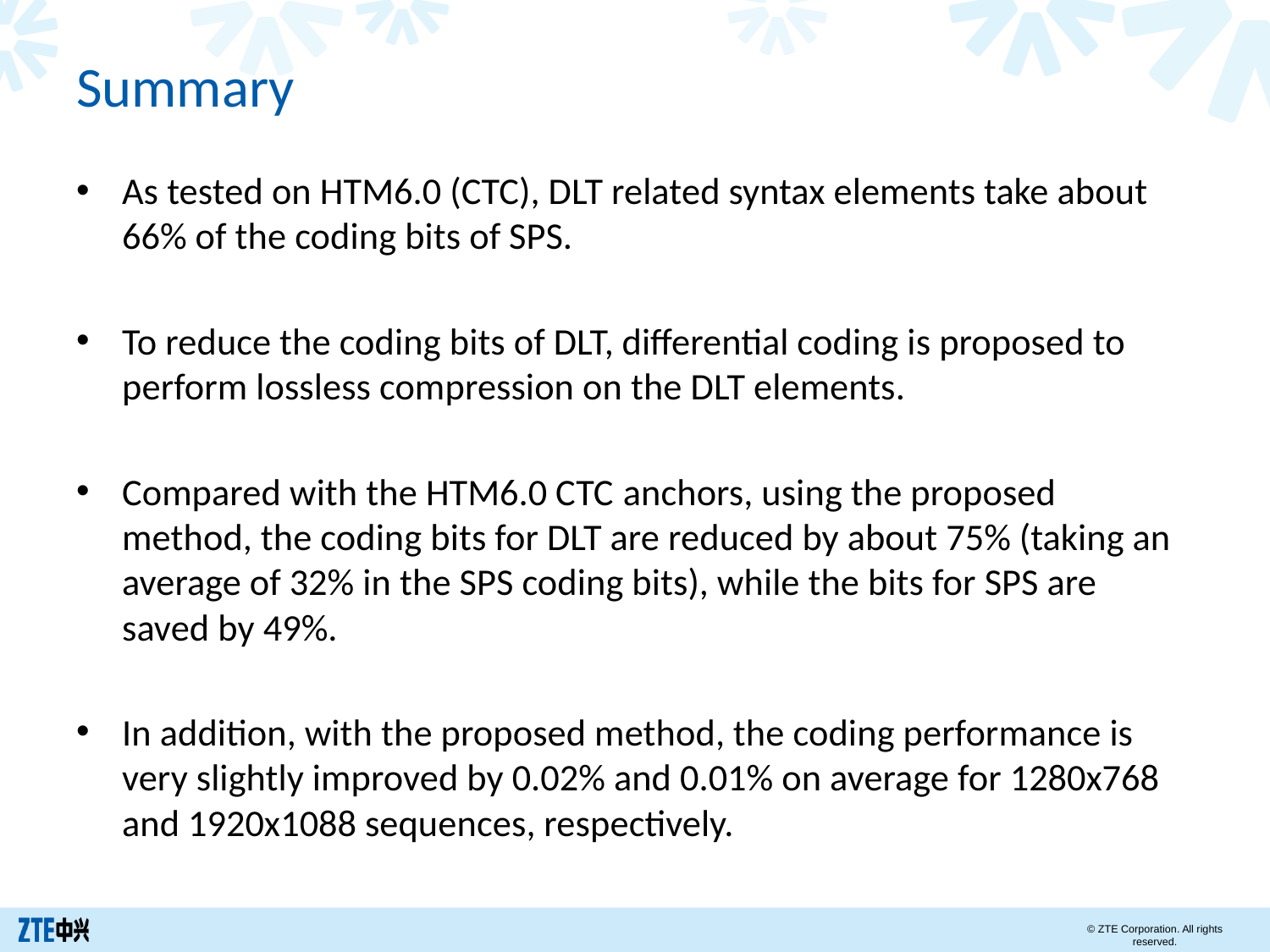

# Summary
As tested on HTM6.0 (CTC), DLT related syntax elements take about 66% of the coding bits of SPS.

To reduce the coding bits of DLT, differential coding is proposed to perform lossless compression on the DLT elements.

Compared with the HTM6.0 CTC anchors, using the proposed method, the coding bits for DLT are reduced by about 75% (taking an average of 32% in the SPS coding bits), while the bits for SPS are saved by 49%.

In addition, with the proposed method, the coding performance is very slightly improved by 0.02% and 0.01% on average for 1280x768 and 1920x1088 sequences, respectively.